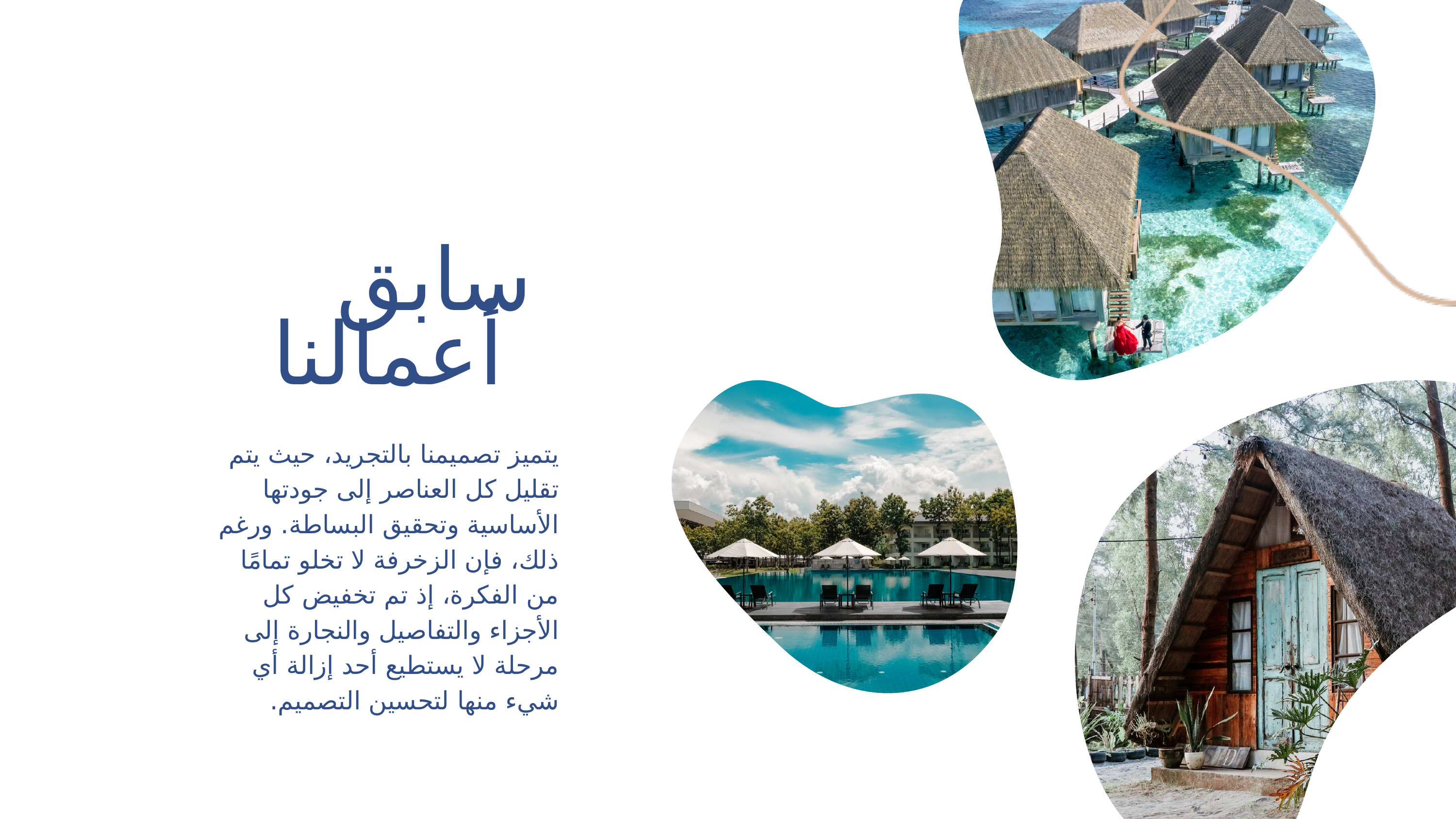

سابق
أعمالنا

يتميز تصميمنا بالتجريد، حيث يتم تقليل كل العناصر إلى جودتها الأساسية وتحقيق البساطة. ورغم ذلك، فإن الزخرفة لا تخلو تمامًا من الفكرة، إذ تم تخفيض كل الأجزاء والتفاصيل والنجارة إلى مرحلة لا يستطيع أحد إزالة أي شيء منها لتحسين التصميم.